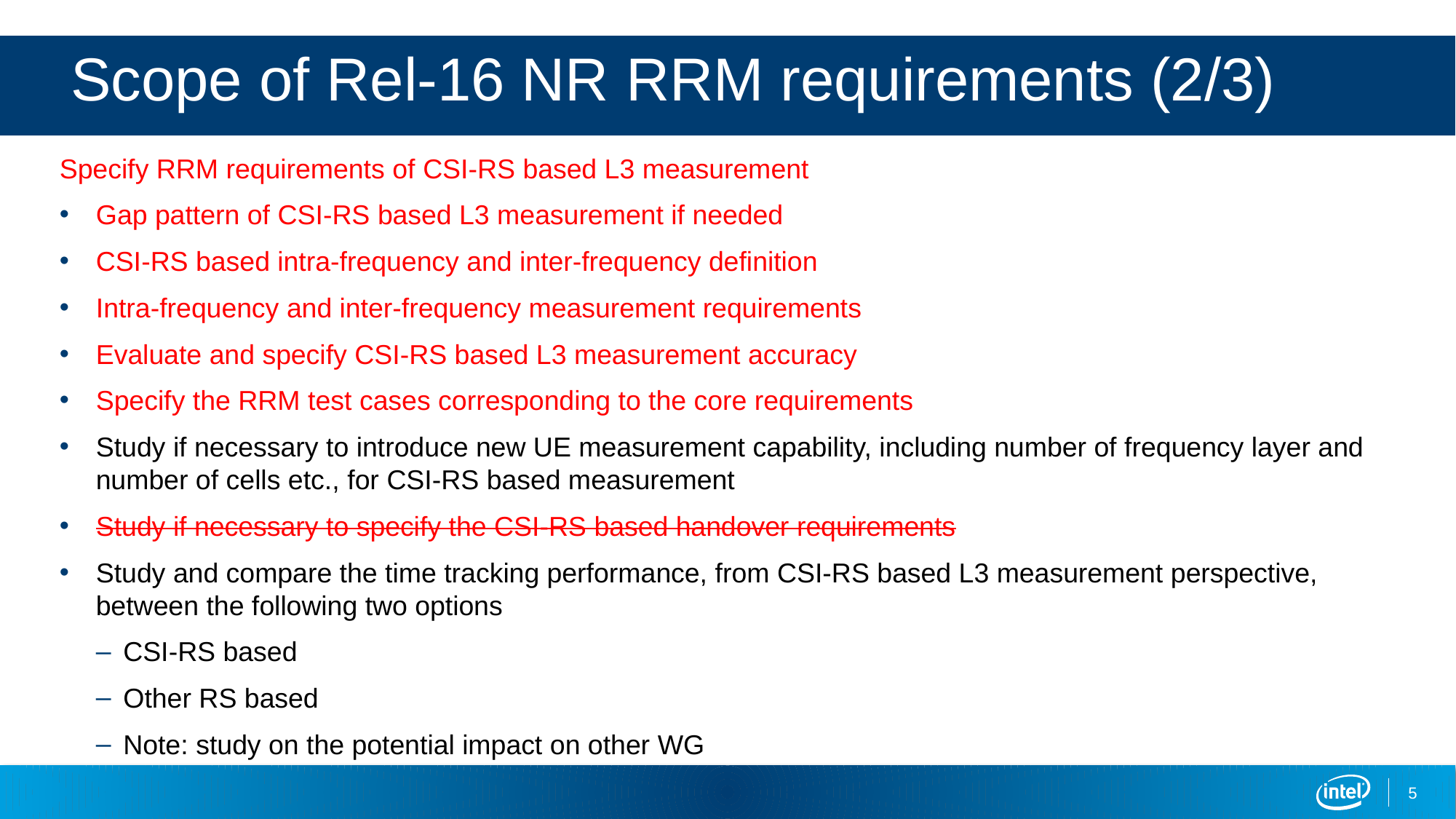

# Scope of Rel-16 NR RRM requirements (2/3)
Specify RRM requirements of CSI-RS based L3 measurement
Gap pattern of CSI-RS based L3 measurement if needed
CSI-RS based intra-frequency and inter-frequency definition
Intra-frequency and inter-frequency measurement requirements
Evaluate and specify CSI-RS based L3 measurement accuracy
Specify the RRM test cases corresponding to the core requirements
Study if necessary to introduce new UE measurement capability, including number of frequency layer and number of cells etc., for CSI-RS based measurement
Study if necessary to specify the CSI-RS based handover requirements
Study and compare the time tracking performance, from CSI-RS based L3 measurement perspective, between the following two options
CSI-RS based
Other RS based
Note: study on the potential impact on other WG

5